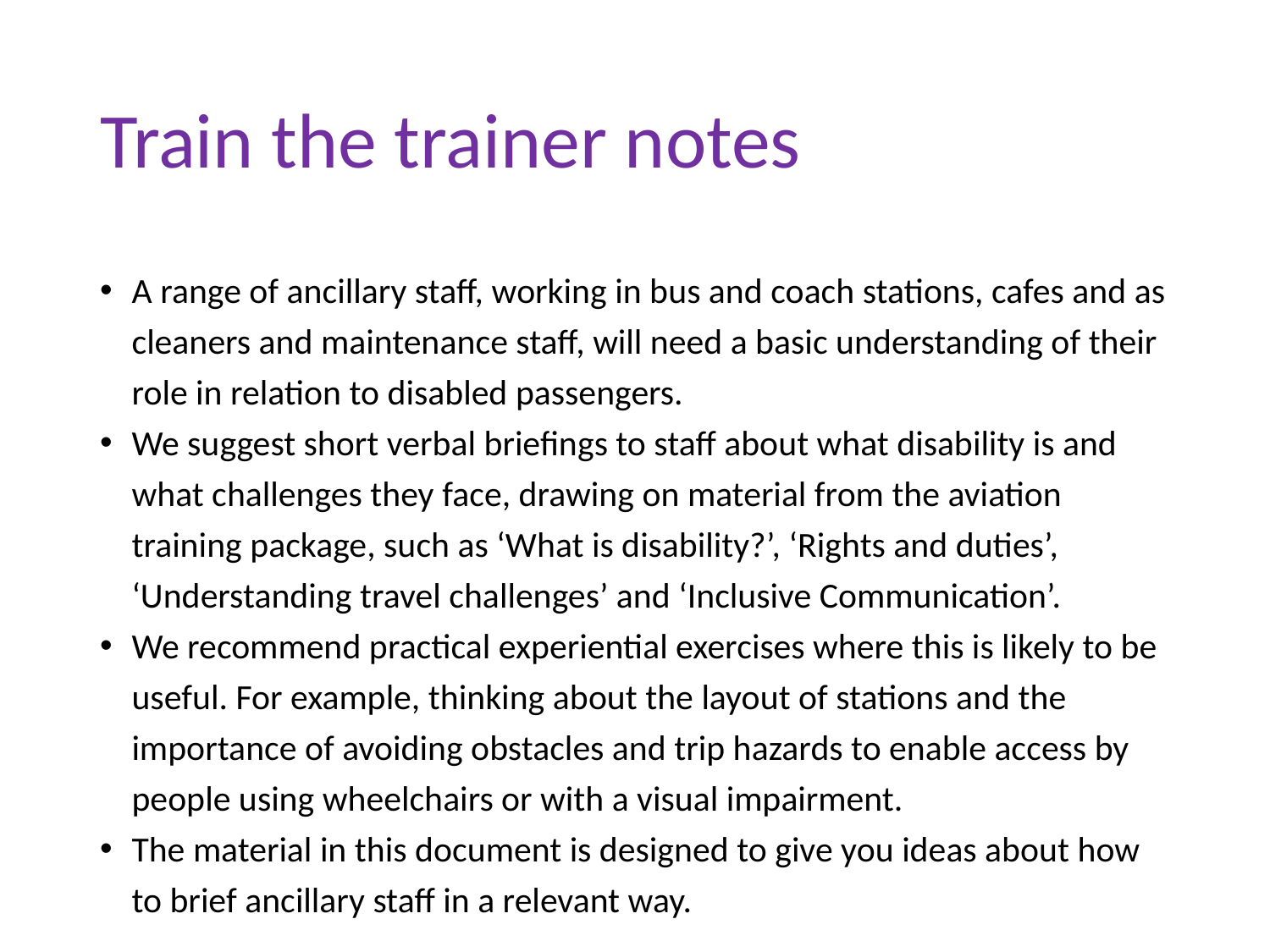

# Train the trainer notes
A range of ancillary staff, working in bus and coach stations, cafes and as cleaners and maintenance staff, will need a basic understanding of their role in relation to disabled passengers.
We suggest short verbal briefings to staff about what disability is and what challenges they face, drawing on material from the aviation training package, such as ‘What is disability?’, ‘Rights and duties’, ‘Understanding travel challenges’ and ‘Inclusive Communication’.
We recommend practical experiential exercises where this is likely to be useful. For example, thinking about the layout of stations and the importance of avoiding obstacles and trip hazards to enable access by people using wheelchairs or with a visual impairment.
The material in this document is designed to give you ideas about how to brief ancillary staff in a relevant way.